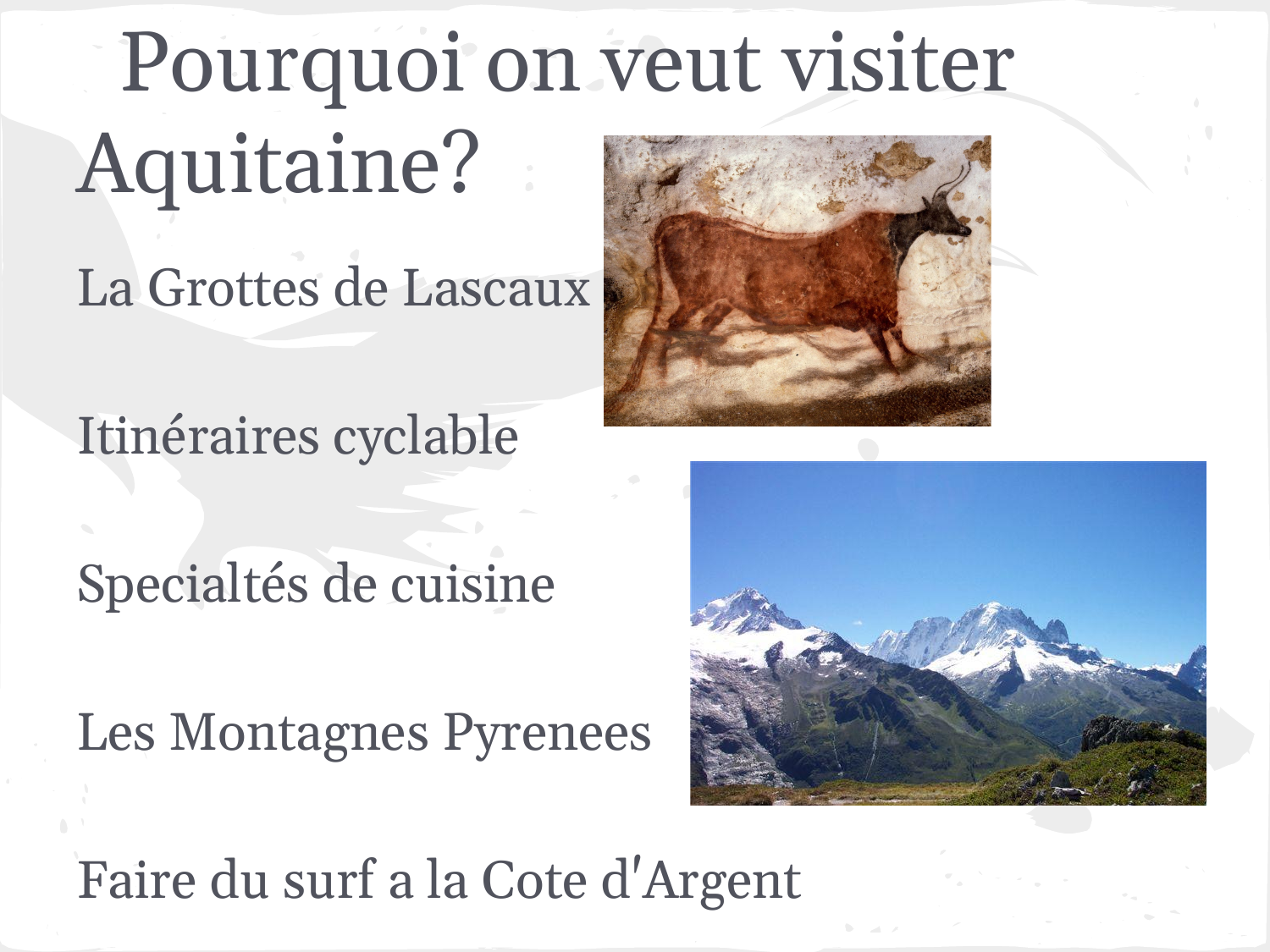

# Pourquoi on veut visiter Aquitaine?

La Grottes de Lascaux

Itinéraires cyclable

Specialtés de cuisine

Les Montagnes Pyrenees

Faire du surf a la Cote d'Argent